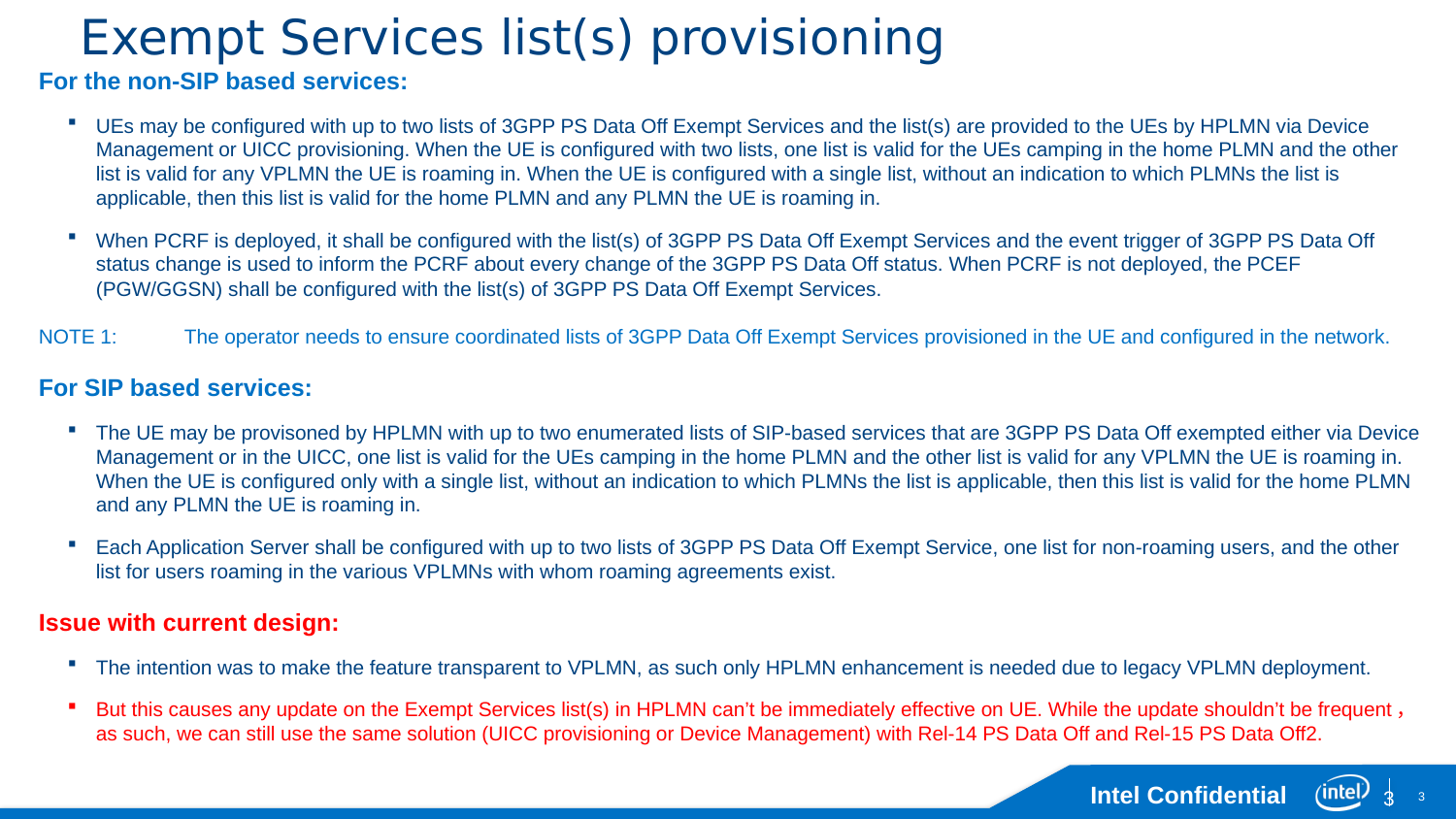

# Exempt Services list(s) provisioning
For the non-SIP based services:
UEs may be configured with up to two lists of 3GPP PS Data Off Exempt Services and the list(s) are provided to the UEs by HPLMN via Device Management or UICC provisioning. When the UE is configured with two lists, one list is valid for the UEs camping in the home PLMN and the other list is valid for any VPLMN the UE is roaming in. When the UE is configured with a single list, without an indication to which PLMNs the list is applicable, then this list is valid for the home PLMN and any PLMN the UE is roaming in.
When PCRF is deployed, it shall be configured with the list(s) of 3GPP PS Data Off Exempt Services and the event trigger of 3GPP PS Data Off status change is used to inform the PCRF about every change of the 3GPP PS Data Off status. When PCRF is not deployed, the PCEF (PGW/GGSN) shall be configured with the list(s) of 3GPP PS Data Off Exempt Services.
NOTE 1:	The operator needs to ensure coordinated lists of 3GPP Data Off Exempt Services provisioned in the UE and configured in the network.
For SIP based services:
The UE may be provisoned by HPLMN with up to two enumerated lists of SIP-based services that are 3GPP PS Data Off exempted either via Device Management or in the UICC, one list is valid for the UEs camping in the home PLMN and the other list is valid for any VPLMN the UE is roaming in. When the UE is configured only with a single list, without an indication to which PLMNs the list is applicable, then this list is valid for the home PLMN and any PLMN the UE is roaming in.
Each Application Server shall be configured with up to two lists of 3GPP PS Data Off Exempt Service, one list for non-roaming users, and the other list for users roaming in the various VPLMNs with whom roaming agreements exist.
Issue with current design:
The intention was to make the feature transparent to VPLMN, as such only HPLMN enhancement is needed due to legacy VPLMN deployment.
But this causes any update on the Exempt Services list(s) in HPLMN can’t be immediately effective on UE. While the update shouldn’t be frequent，as such, we can still use the same solution (UICC provisioning or Device Management) with Rel-14 PS Data Off and Rel-15 PS Data Off2.

3